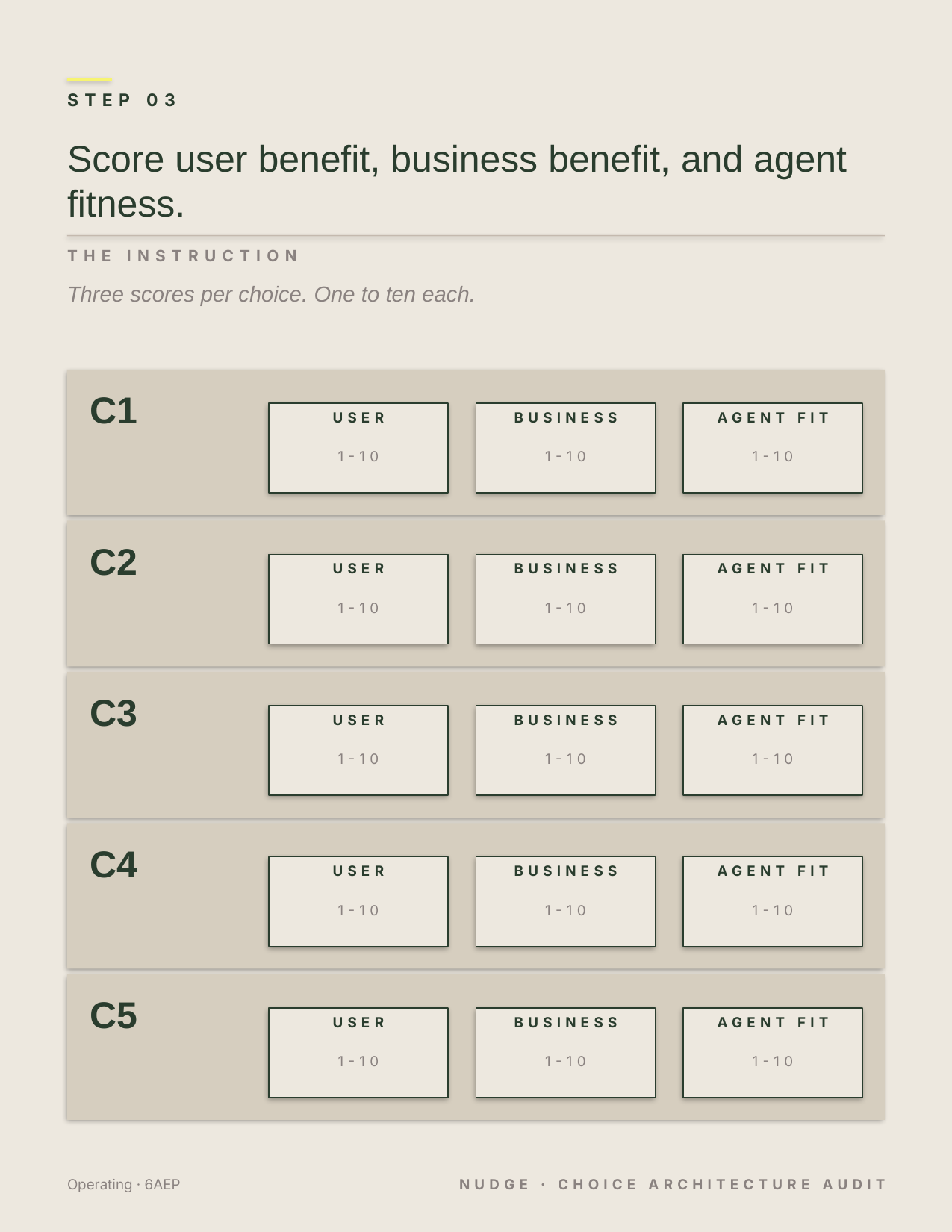

STEP 03
Score user benefit, business benefit, and agent fitness.

THE INSTRUCTION
Three scores per choice. One to ten each.

C1

USER
BUSINESS
AGENT FIT
1-10
1-10
1-10

C2

USER
BUSINESS
AGENT FIT
1-10
1-10
1-10

C3

USER
BUSINESS
AGENT FIT
1-10
1-10
1-10

C4

USER
BUSINESS
AGENT FIT
1-10
1-10
1-10

C5

USER
BUSINESS
AGENT FIT
1-10
1-10
1-10
Operating · 6AEP
NUDGE · CHOICE ARCHITECTURE AUDIT